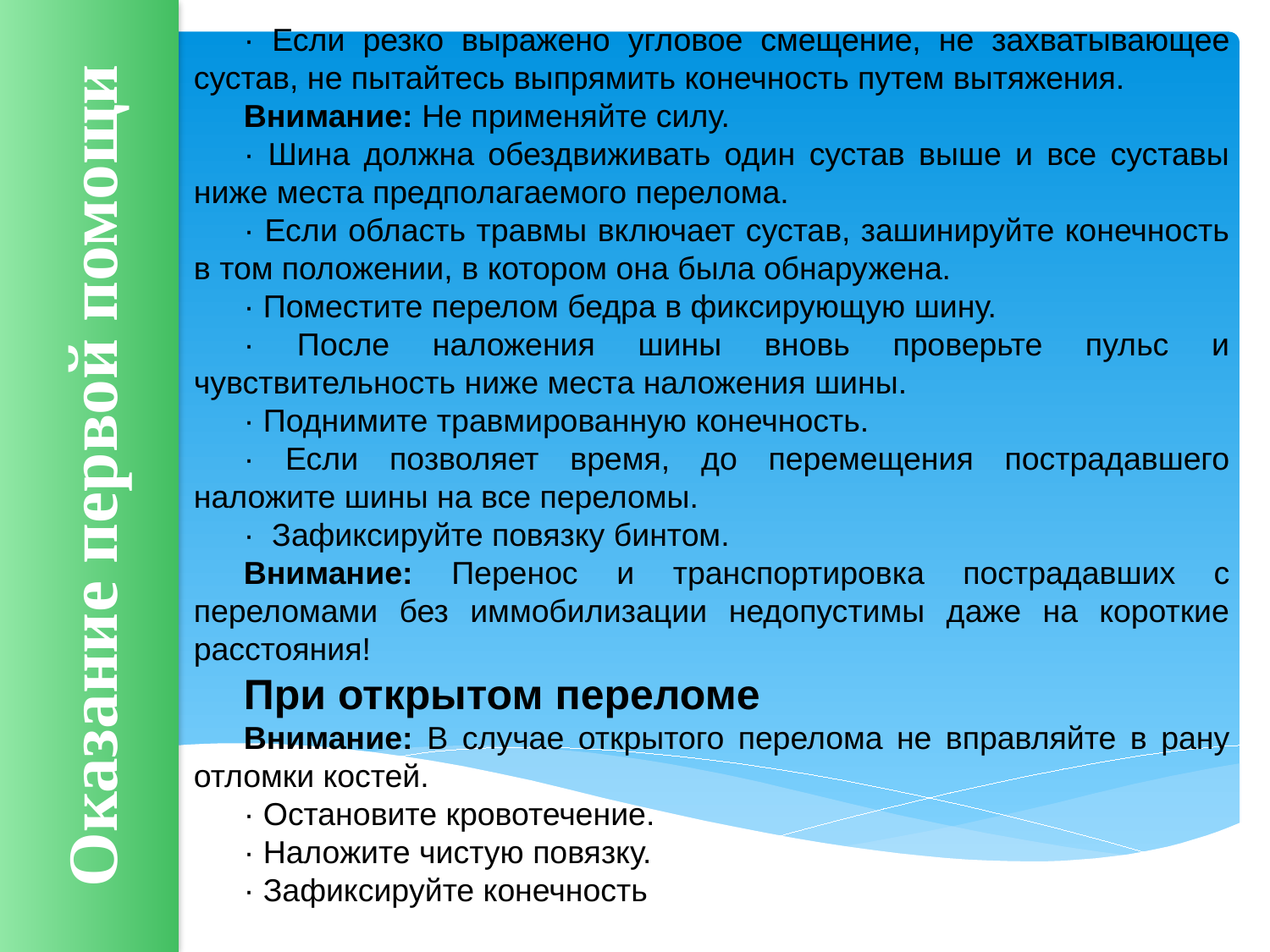

· Если резко выражено угловое смещение, не захватывающее сустав, не пытайтесь выпрямить конечность путем вытяжения.
Внимание: Не применяйте силу.
· Шина должна обездвиживать один сустав выше и все суставы ниже места предполагаемого перелома.
· Если область травмы включает сустав, зашинируйте конечность в том положении, в котором она была обнаружена.
· Поместите перелом бедра в фиксирующую шину.
· После наложения шины вновь проверьте пульс и чувствительность ниже места наложения шины.
· Поднимите травмированную конечность.
· Если позволяет время, до перемещения пострадавшего наложите шины на все переломы.
·  Зафиксируйте повязку бинтом.
Внимание: Перенос и транспортировка пострадавших с переломами без иммобилизации недопустимы даже на короткие расстояния!
При открытом переломе
Внимание: В случае открытого перелома не вправляйте в рану отломки костей.
· Остановите кровотечение.
· Наложите чистую повязку.
· Зафиксируйте конечность

Оказание первой помощи